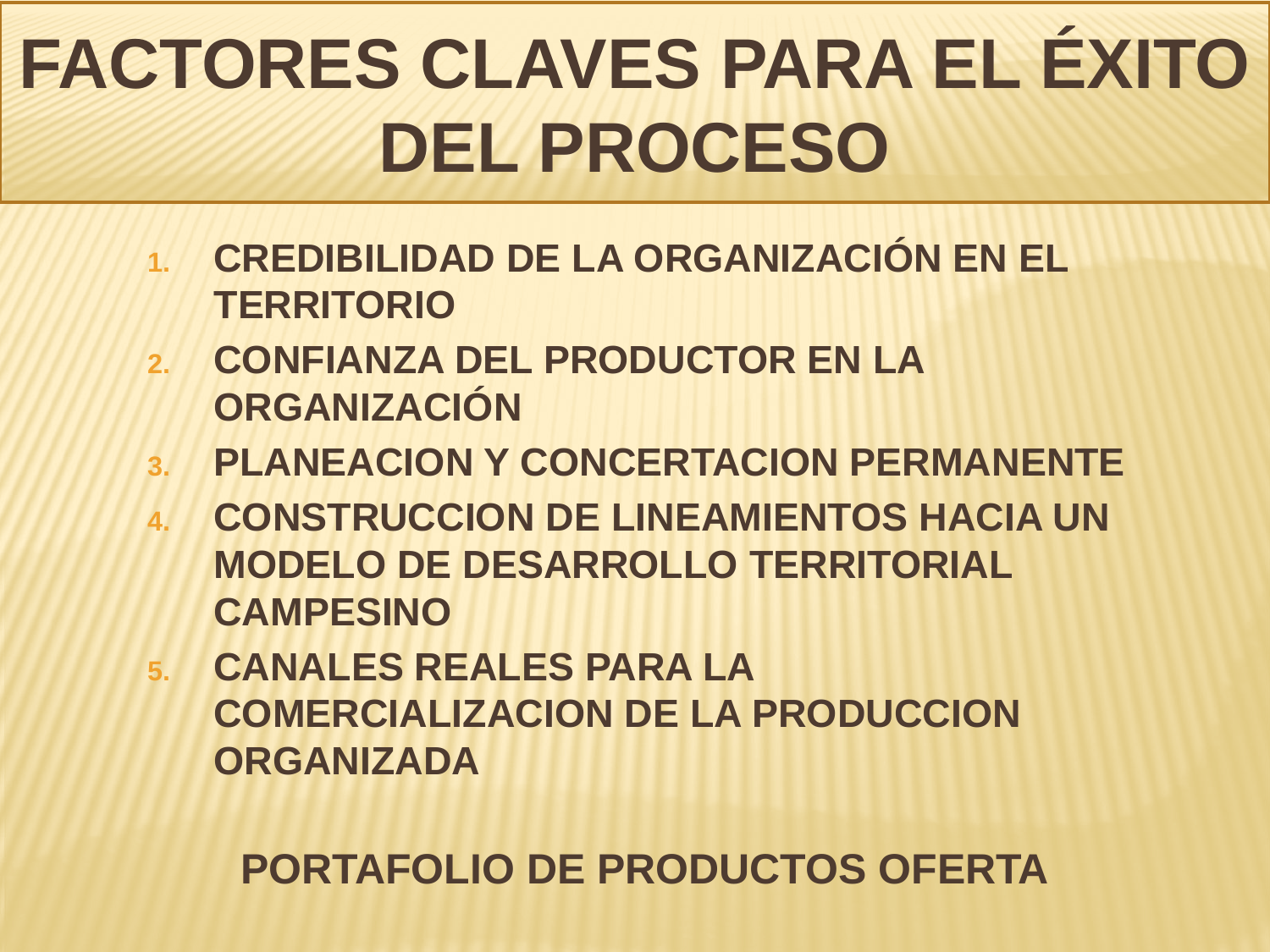

# Factores CLAVES PARA EL ÉXITO DEL PROCESO

CREDIBILIDAD DE LA ORGANIZACIÓN EN EL TERRITORIO
CONFIANZA DEL PRODUCTOR EN LA ORGANIZACIÓN
PLANEACION Y CONCERTACION PERMANENTE
CONSTRUCCION DE LINEAMIENTOS HACIA UN MODELO DE DESARROLLO TERRITORIAL CAMPESINO
CANALES REALES PARA LA COMERCIALIZACION DE LA PRODUCCION ORGANIZADA

PORTAFOLIO DE PRODUCTOS OFERTA